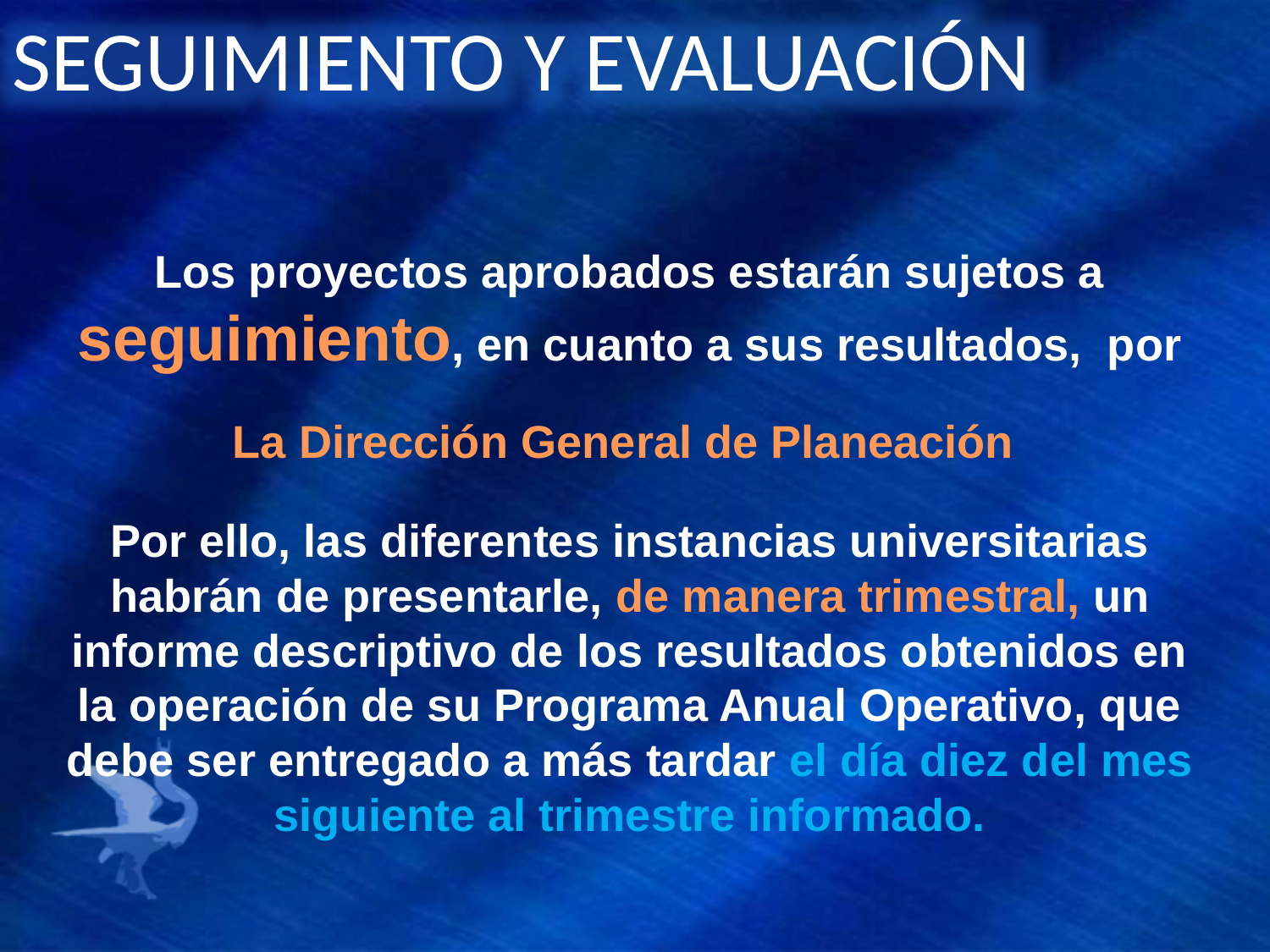

SEGUIMIENTO Y EVALUACIÓN

Los proyectos aprobados estarán sujetos a seguimiento, en cuanto a sus resultados,  por

La Dirección General de Planeación

Por ello, las diferentes instancias universitarias habrán de presentarle, de manera trimestral, un informe descriptivo de los resultados obtenidos en la operación de su Programa Anual Operativo, que debe ser entregado a más tardar el día diez del mes siguiente al trimestre informado.